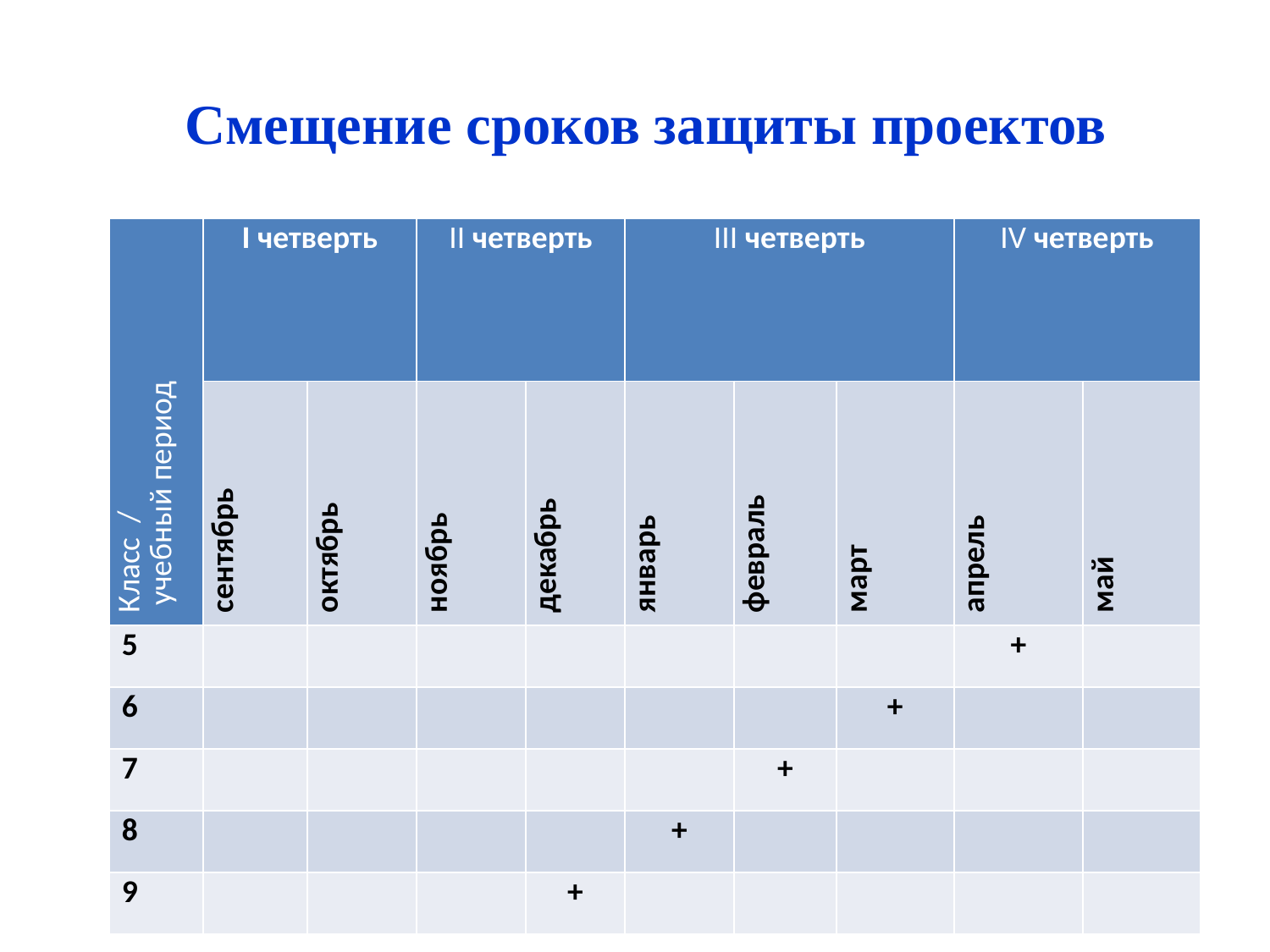

Смещение сроков защиты проектов
| Класс / учебный период | I четверть |  | II четверть |  | III четверть |  |  | IV четверть |  |
| --- | --- | --- | --- | --- | --- | --- | --- | --- | --- |
|  | сентябрь | октябрь | ноябрь | декабрь | январь | февраль | март | апрель | май |
| 5 |  |  |  |  |  |  |  | + |  |
| 6 |  |  |  |  |  |  | + |  |  |
| 7 |  |  |  |  |  | + |  |  |  |
| 8 |  |  |  |  | + |  |  |  |  |
| 9 |  |  |  | + |  |  |  |  |  |